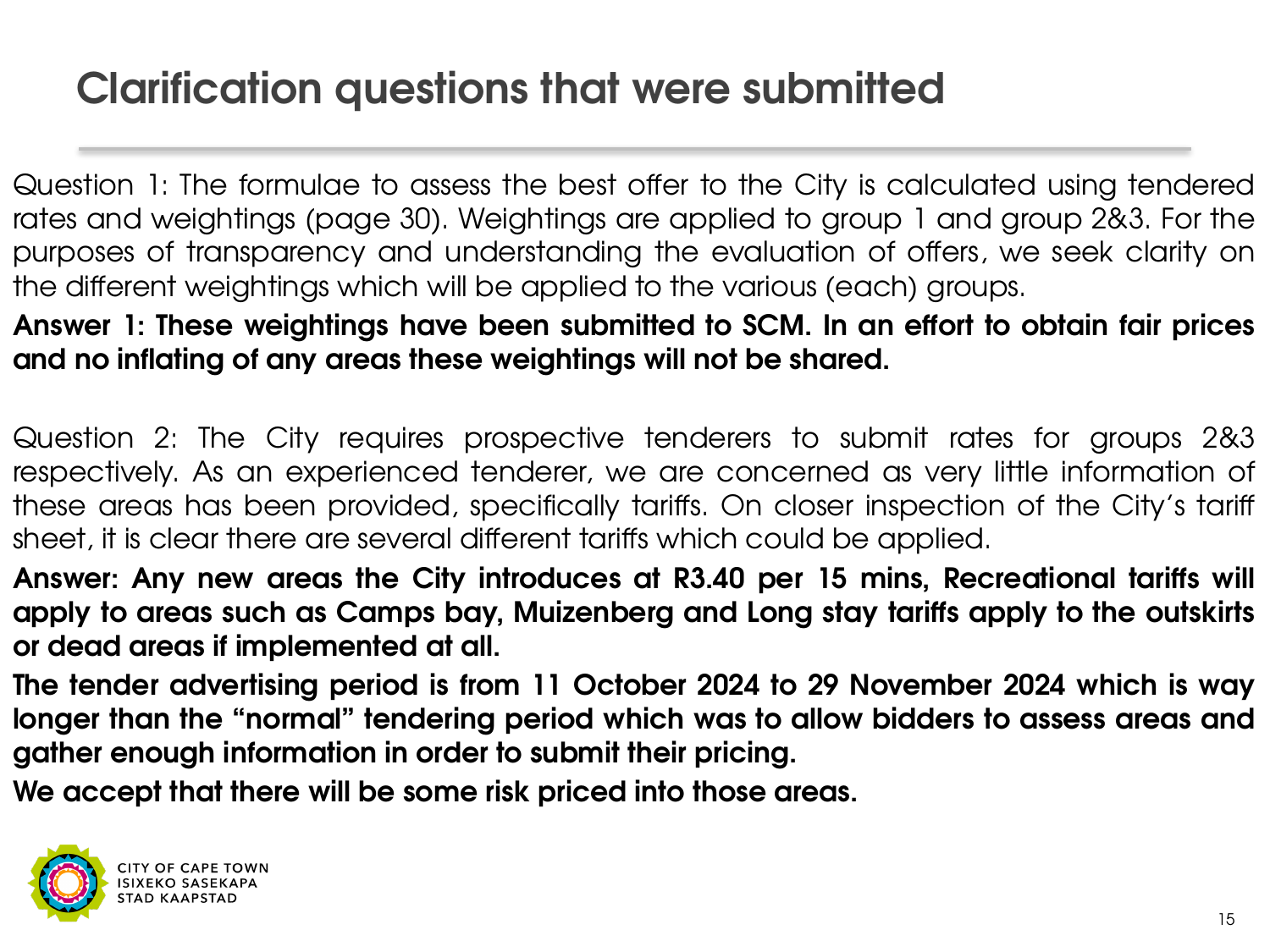

# Clarification questions that were submitted
Question 1: The formulae to assess the best offer to the City is calculated using tendered rates and weightings (page 30). Weightings are applied to group 1 and group 2&3. For the purposes of transparency and understanding the evaluation of offers, we seek clarity on the different weightings which will be applied to the various (each) groups.
Answer 1: These weightings have been submitted to SCM. In an effort to obtain fair prices and no inflating of any areas these weightings will not be shared.

Question 2: The City requires prospective tenderers to submit rates for groups 2&3 respectively. As an experienced tenderer, we are concerned as very little information of these areas has been provided, specifically tariffs. On closer inspection of the City’s tariff sheet, it is clear there are several different tariffs which could be applied.
Answer: Any new areas the City introduces at R3.40 per 15 mins, Recreational tariffs will apply to areas such as Camps bay, Muizenberg and Long stay tariffs apply to the outskirts or dead areas if implemented at all.
The tender advertising period is from 11 October 2024 to 29 November 2024 which is way longer than the “normal” tendering period which was to allow bidders to assess areas and gather enough information in order to submit their pricing.
We accept that there will be some risk priced into those areas.

15